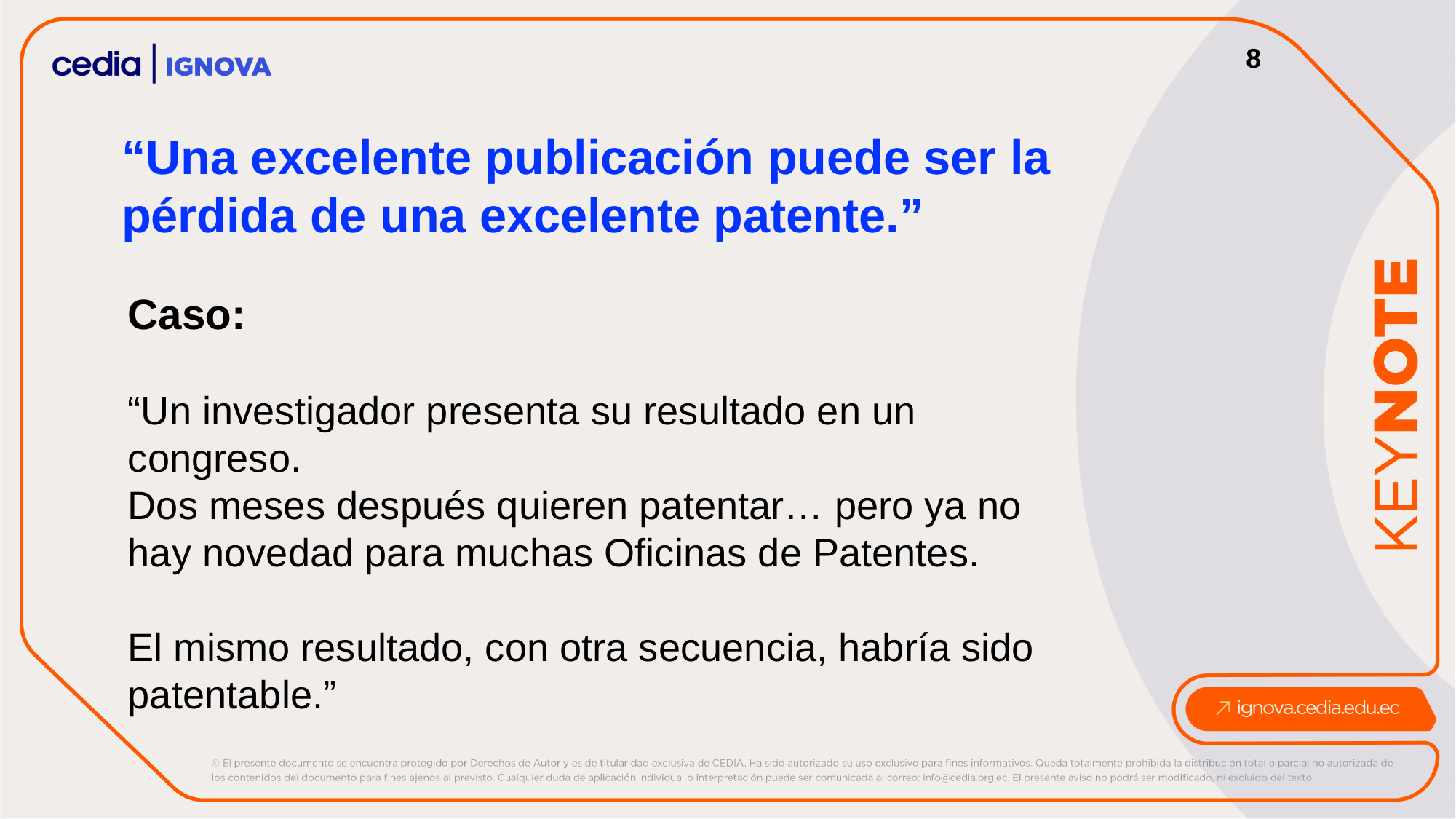

8
“Una excelente publicación puede ser la pérdida de una excelente patente.”

Caso:

“Un investigador presenta su resultado en un congreso.
Dos meses después quieren patentar… pero ya no hay novedad para muchas Oficinas de Patentes.
El mismo resultado, con otra secuencia, habría sido patentable.”